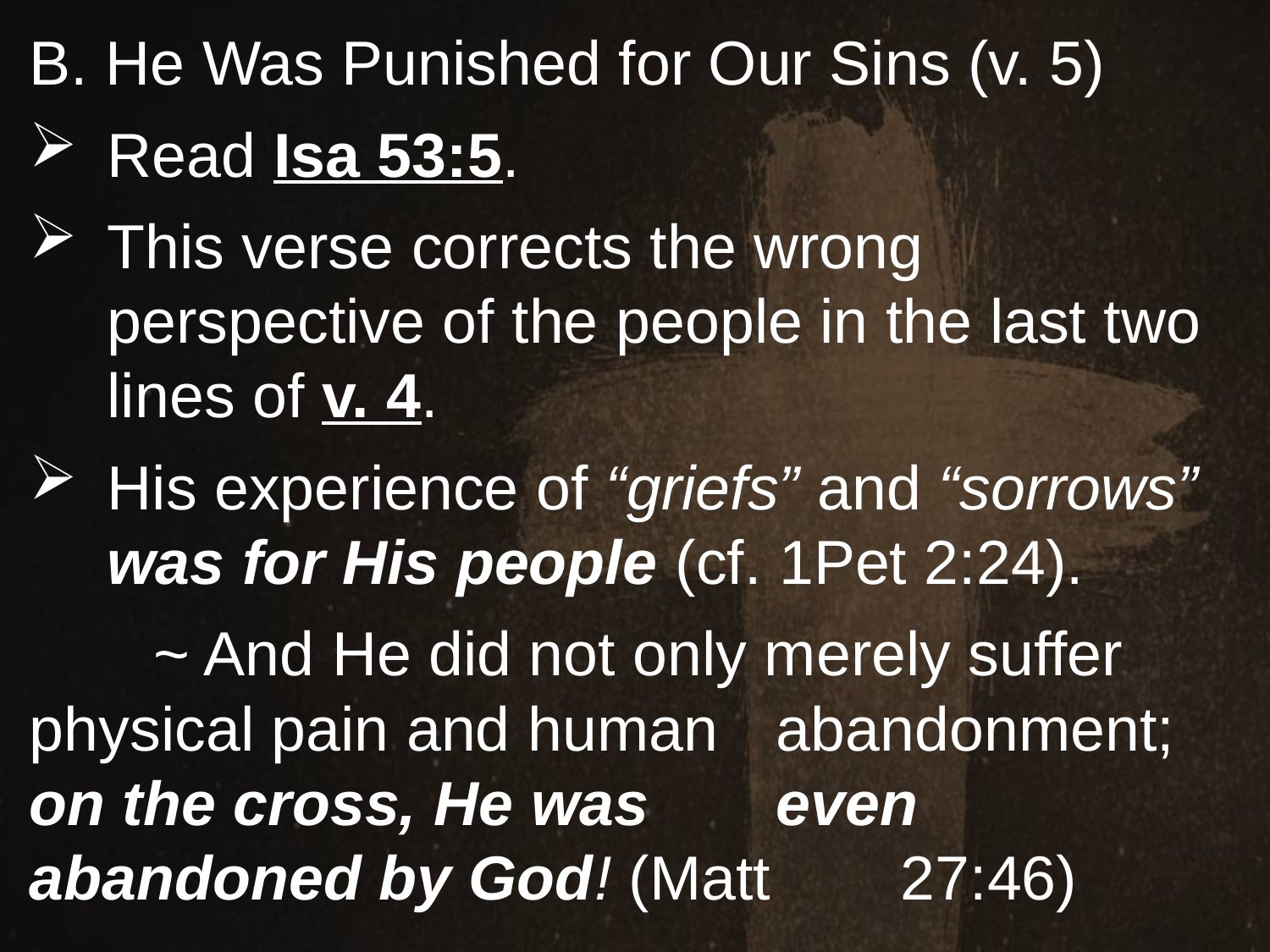

B. He Was Punished for Our Sins (v. 5)
Read Isa 53:5.
This verse corrects the wrong perspective of the people in the last two lines of v. 4.
His experience of “griefs” and “sorrows” was for His people (cf. 1Pet 2:24).
	~ And He did not only merely suffer 			physical pain and human 					abandonment; on the cross, He was 		even abandoned by God! (Matt 			27:46)